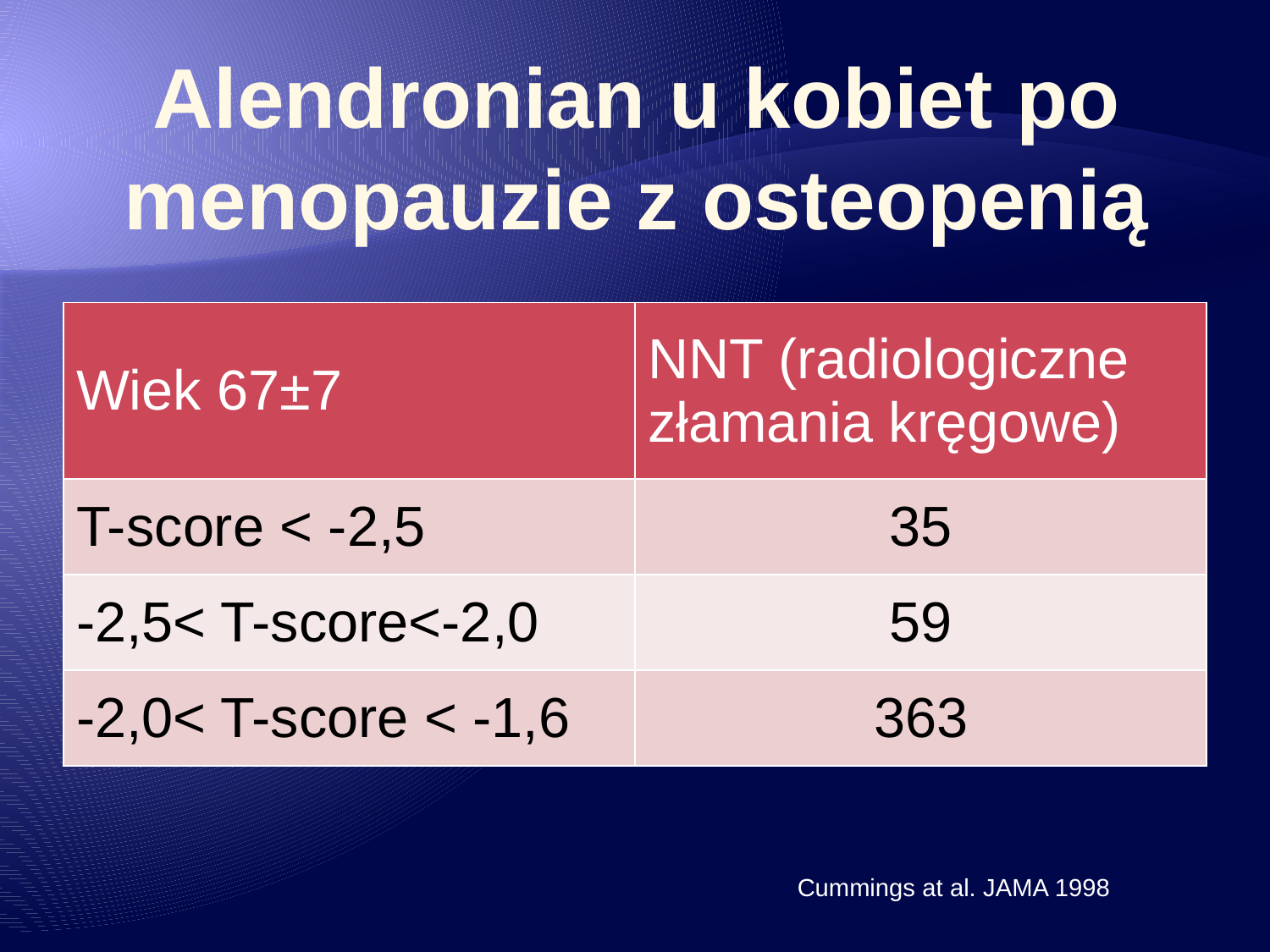

# Alendronian u kobiet po menopauzie z osteopenią
| Wiek 67±7 | NNT (radiologiczne złamania kręgowe) |
| --- | --- |
| T-score < -2,5 | 35 |
| -2,5< T-score<-2,0 | 59 |
| -2,0< T-score < -1,6 | 363 |
Cummings at al. JAMA 1998